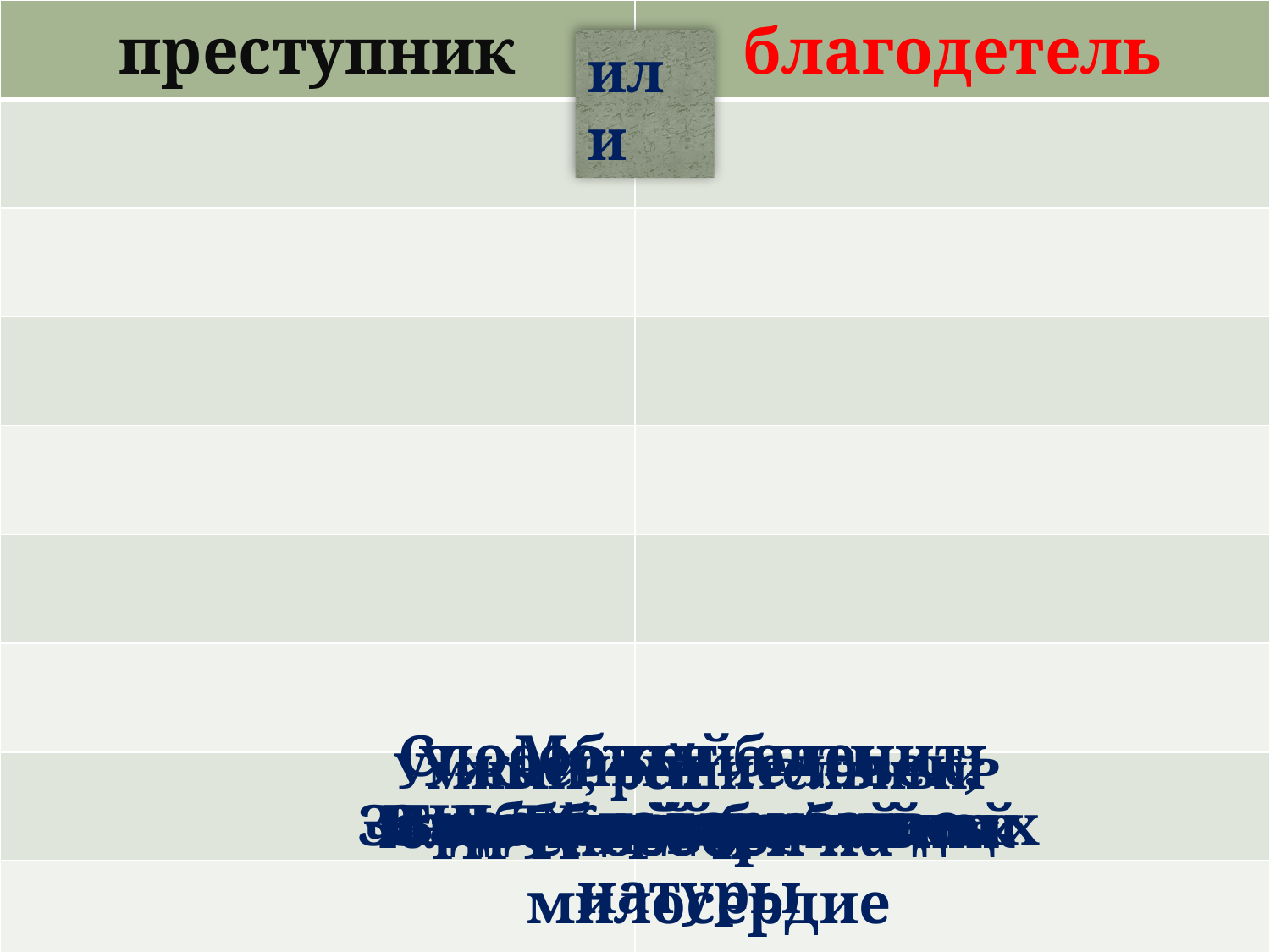

| преступник | благодетель |
| --- | --- |
|  |  |
|  |  |
|  |  |
|  |  |
|  |  |
|  |  |
|  |  |
|  |  |
или
Способный оценить честь и мужество
Может быть
благодарным
Ужасный человек,
изверг
Умный, решительный человек и военачальник
Беглый, раскольник
Бродяга и пьяница
Народный любимец
Широкий размах натуры
Жестокий
Грубый, резкий
Самозванец и злодей
Добрый человек
Защитник обиженных
Тщеславный
Способен на милосердие